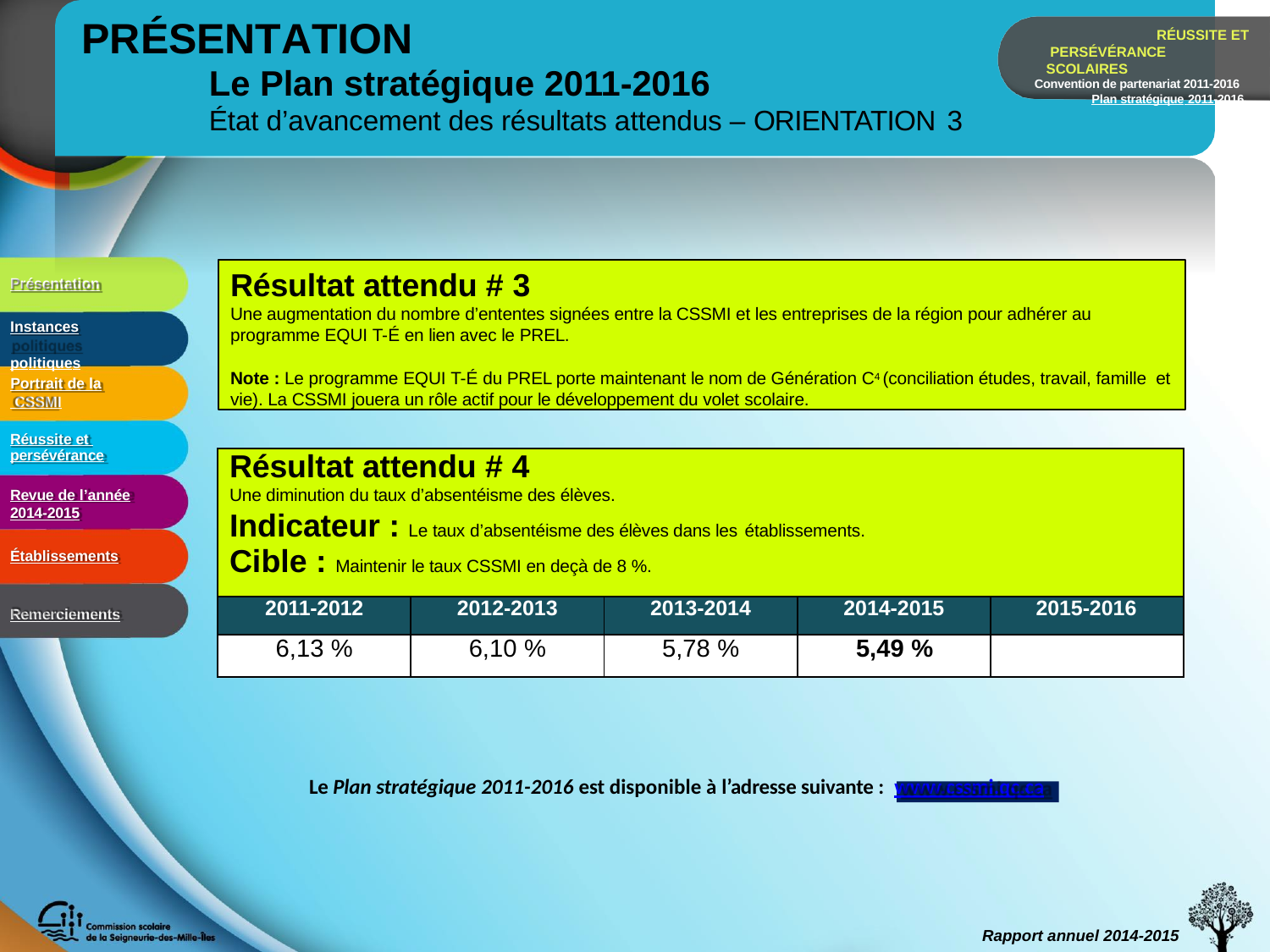

# PRÉSENTATION

RÉUSSITE ET  PERSÉVÉRANCE SCOLAIRES
Convention de partenariat 2011-2016  Plan stratégique 2011-2016
Le Plan stratégique 2011-2016
État d’avancement des résultats attendus – ORIENTATION 3

Résultat attendu # 3
Une augmentation du nombre d’ententes signées entre la CSSMI et les entreprises de la région pour adhérer au  programme EQUI T-É en lien avec le PREL.

Note : Le programme EQUI T-É du PREL porte maintenant le nom de Génération C4 (conciliation études, travail, famille  et vie). La CSSMI jouera un rôle actif pour le développement du volet scolaire.

Présentation

Instances  politiques

Portrait de la  CSSMI

Réussite et  persévérance

Revue de l’année
2014-2015

Établissements

Remerciements

| Résultat attendu # 4 Une diminution du taux d’absentéisme des élèves. Indicateur : Le taux d’absentéisme des élèves dans les établissements. Cible : Maintenir le taux CSSMI en deçà de 8 %. |  |  |  |  |
| --- | --- | --- | --- | --- |
| 2011-2012 | 2012-2013 | 2013-2014 | 2014-2015 | 2015-2016 |
| 6,13 % | 6,10 % | 5,78 % | 5,49 % |  |

Le Plan stratégique 2011-2016 est disponible à l’adresse suivante :  www.cssmi.qc.ca

Rapport annuel 2014-2015